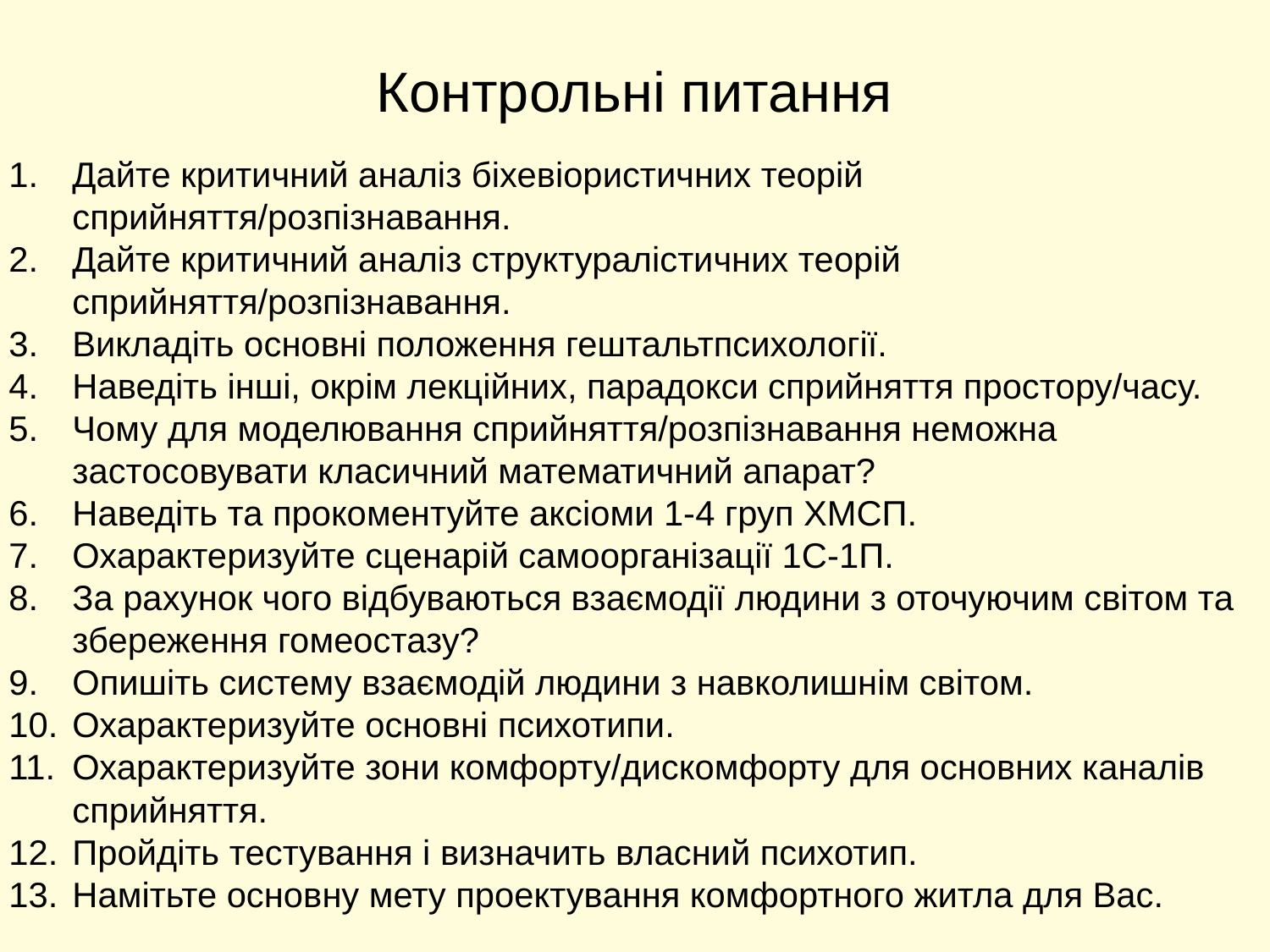

# Контрольні питання
Дайте критичний аналіз біхевіористичних теорій сприйняття/розпізнавання.
Дайте критичний аналіз структуралістичних теорій сприйняття/розпізнавання.
Викладіть основні положення гештальтпсихології.
Наведіть інші, окрім лекційних, парадокси сприйняття простору/часу.
Чому для моделювання сприйняття/розпізнавання неможна застосовувати класичний математичний апарат?
Наведіть та прокоментуйте аксіоми 1-4 груп ХМСП.
Охарактеризуйте сценарій самоорганізації 1С-1П.
За рахунок чого відбуваються взаємодії людини з оточуючим світом та збереження гомеостазу?
Опишіть систему взаємодій людини з навколишнім світом.
Охарактеризуйте основні психотипи.
Охарактеризуйте зони комфорту/дискомфорту для основних каналів сприйняття.
Пройдіть тестування і визначить власний психотип.
Намітьте основну мету проектування комфортного житла для Вас.